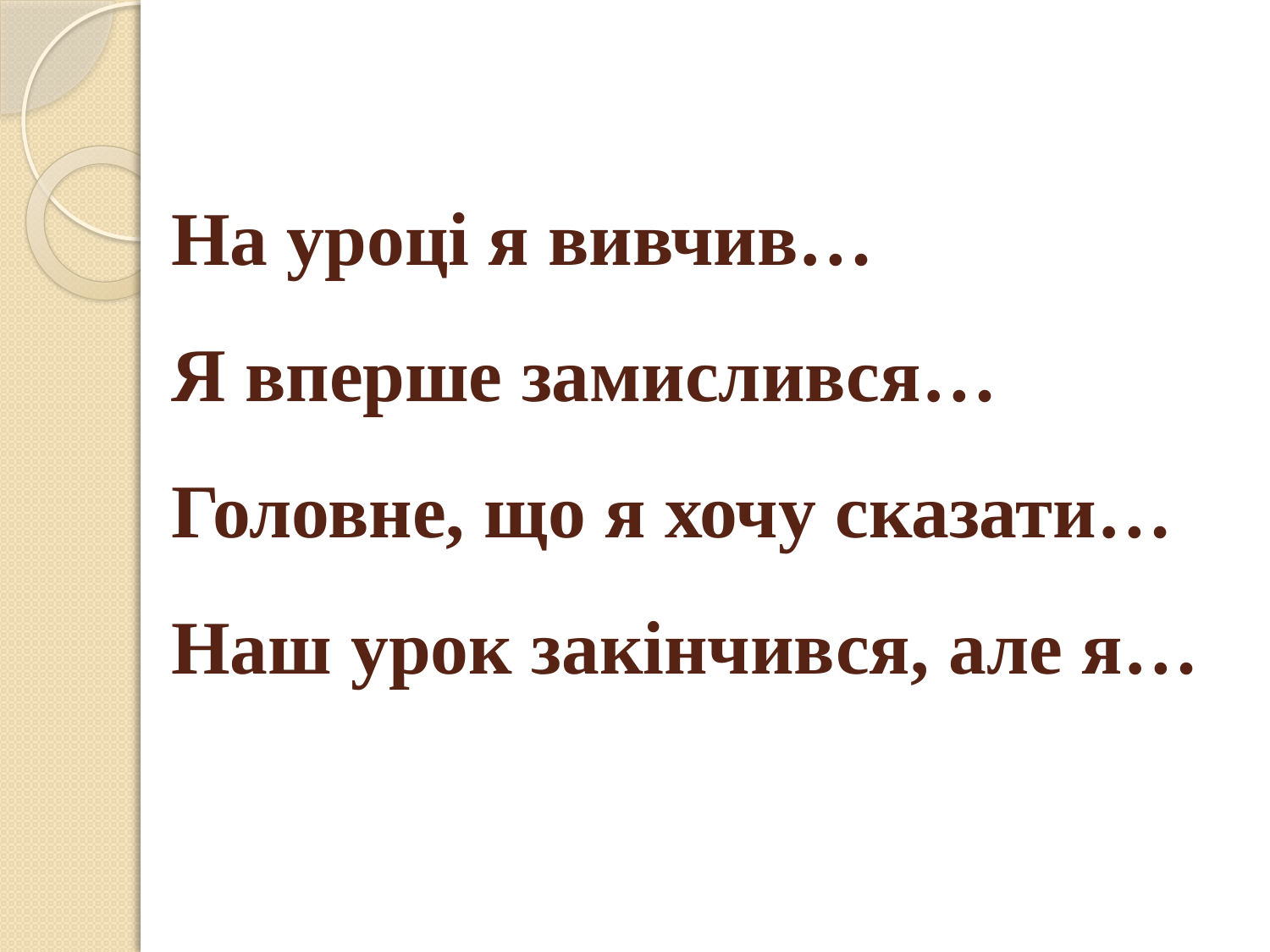

# На уроці я вивчив… Я вперше замислився… Головне, що я хочу сказати… Наш урок закінчився, але я…